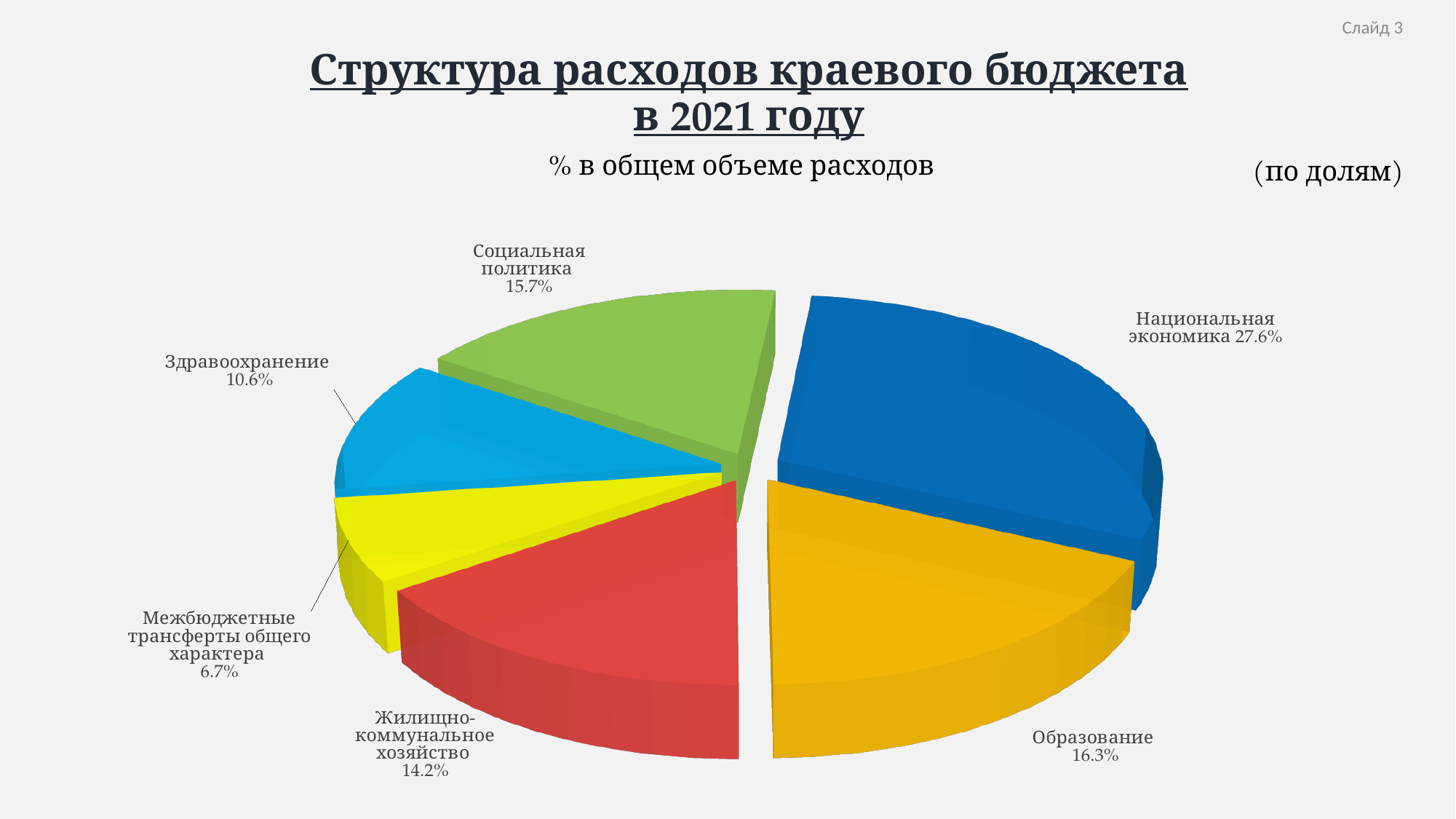

Слайд 3
# Структура расходов краевого бюджета в 2021 году
% в общем объеме расходов
(по долям)

[unsupported chart]